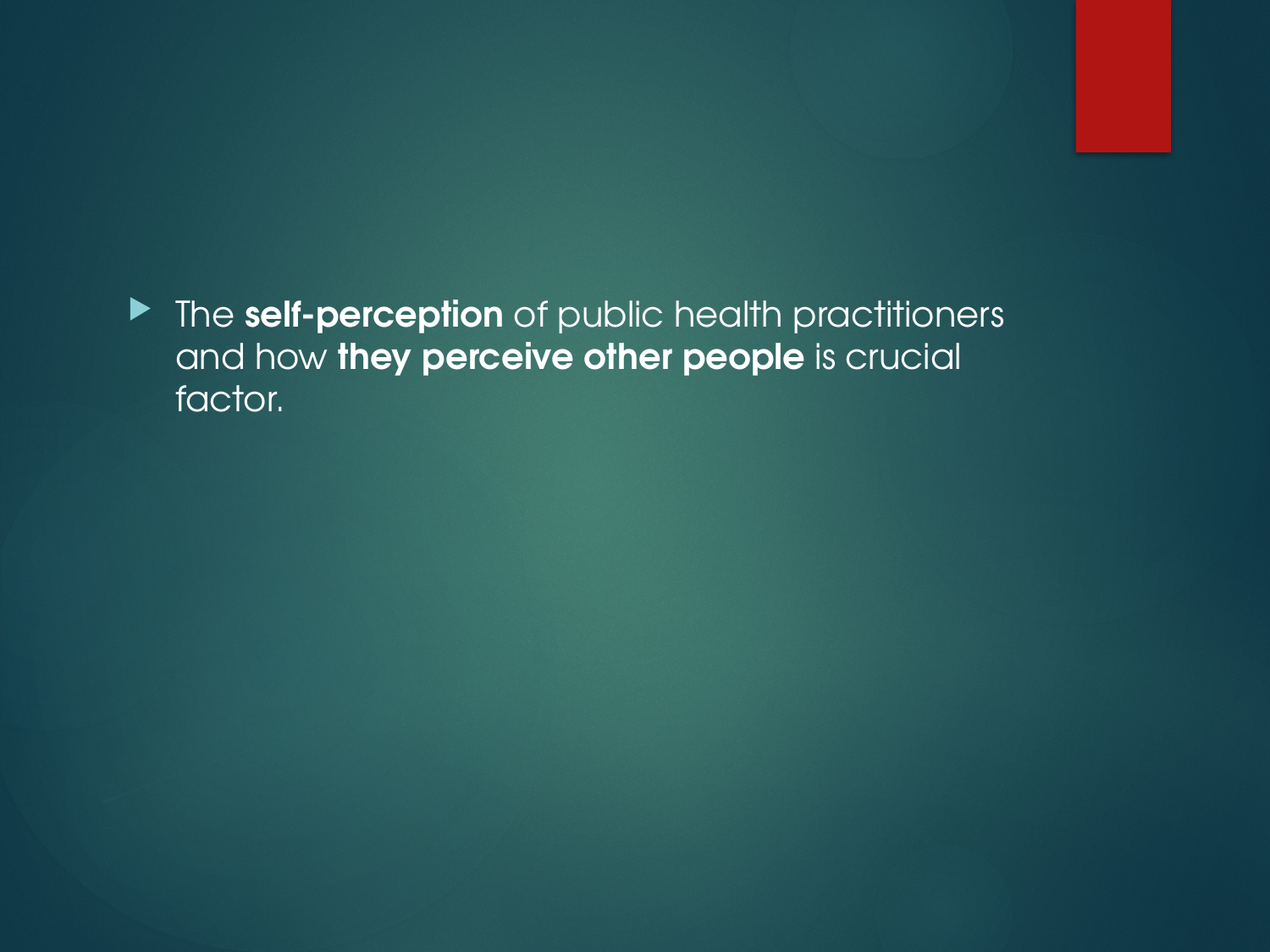

#
The self-perception of public health practitioners and how they perceive other people is crucial factor.